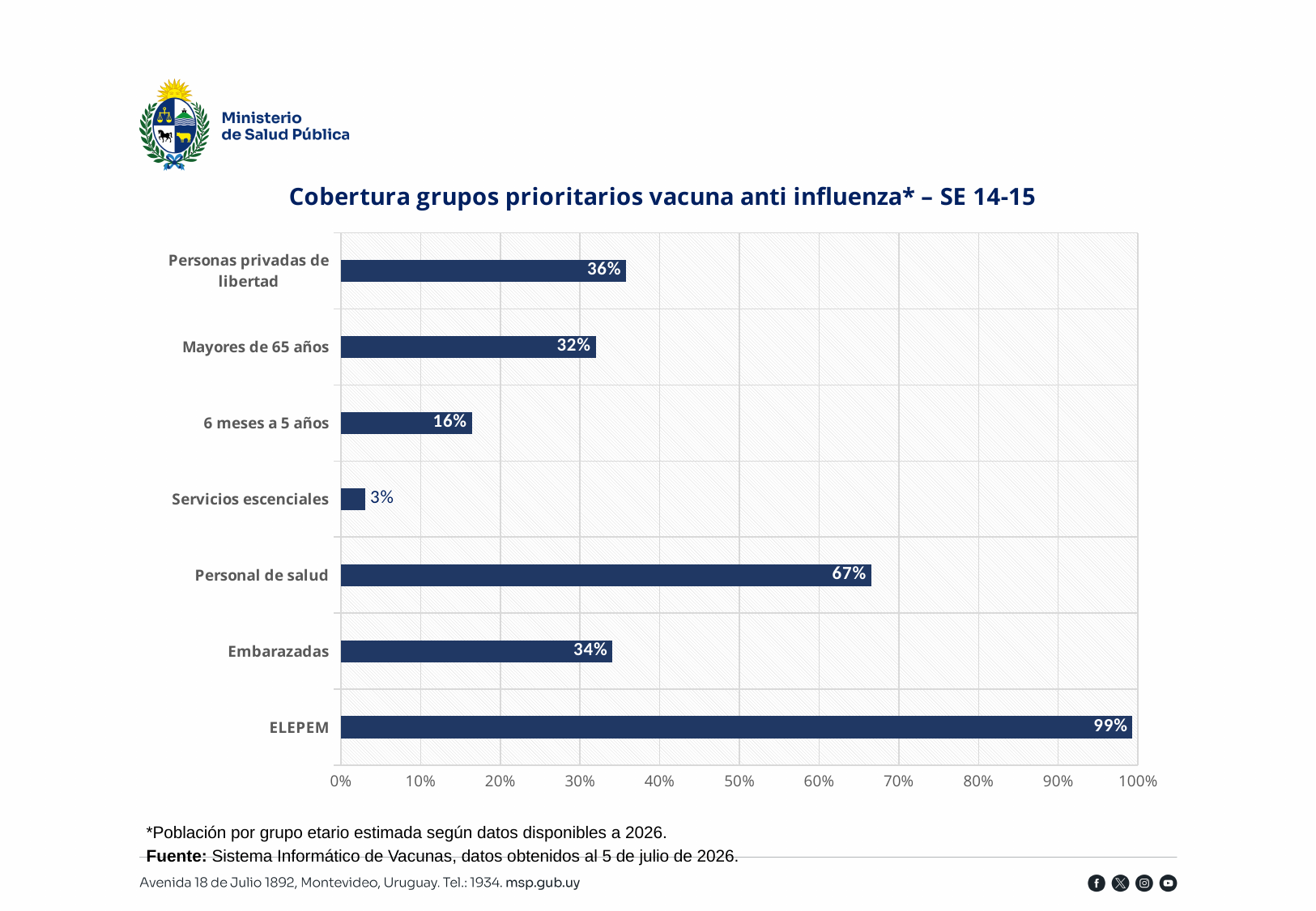

### Chart: Cobertura grupos prioritarios vacuna anti influenza* – SE 14-15

| Category | Cobertura |
|---|---|
| ELEPEM | 0.9932777777777778 |
| Embarazadas | 0.3406315789473684 |
| Personal de salud | 0.6653937402468885 |
| Servicios escenciales | 0.03072 |
| 6 meses a 5 años | 0.16424784861883707 |
| Mayores de 65 años | 0.3197300553697862 |
| Personas privadas de libertad | 0.3578036407042674 |
*Población por grupo etario estimada según datos disponibles a 2026.
Fuente: Sistema Informático de Vacunas, datos obtenidos al 5 de julio de 2026.